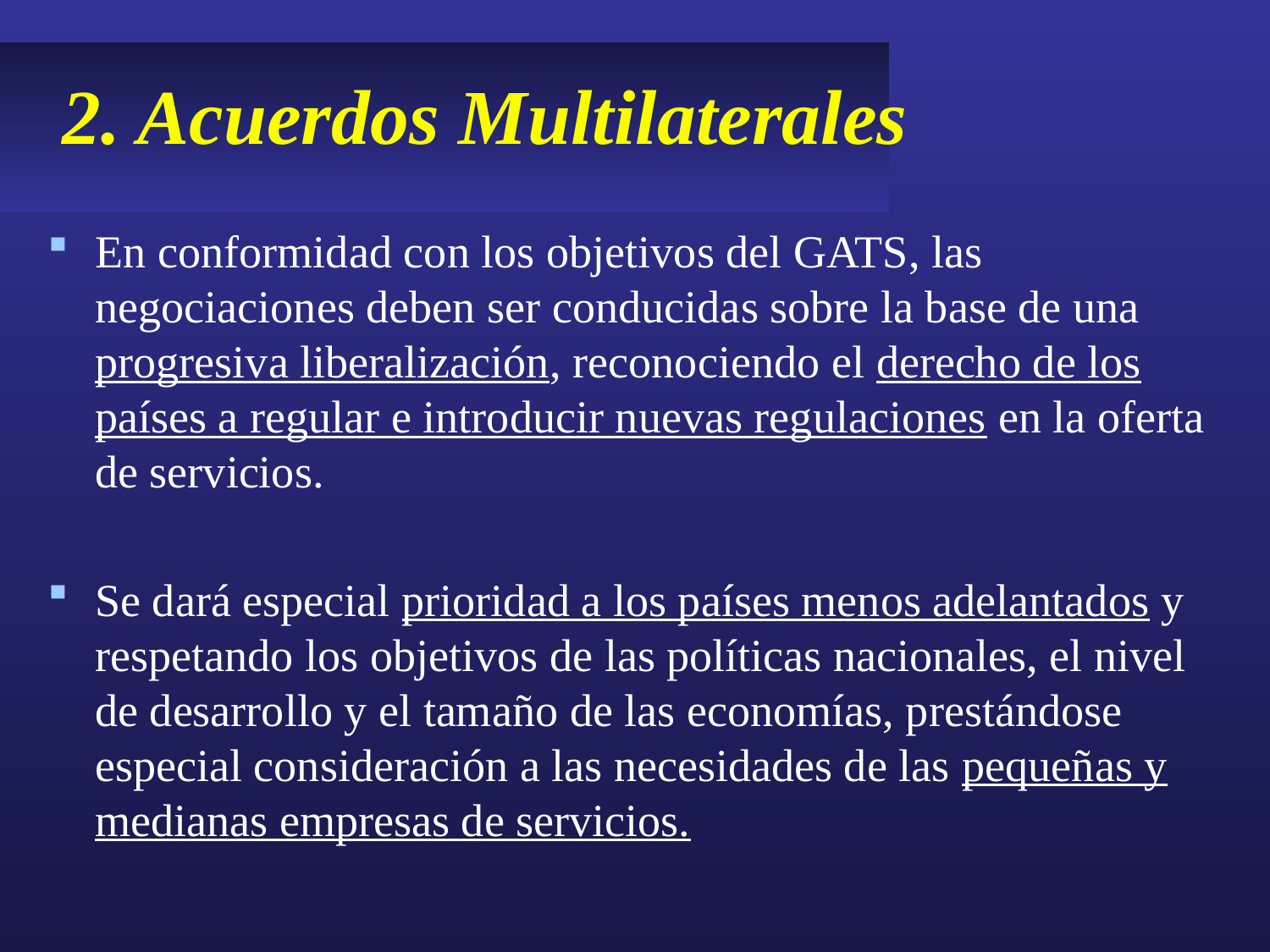

# 2. Acuerdos Multilaterales

En conformidad con los objetivos del GATS, las negociaciones deben ser conducidas sobre la base de una progresiva liberalización, reconociendo el derecho de los países a regular e introducir nuevas regulaciones en la oferta de servicios.

Se dará especial prioridad a los países menos adelantados y respetando los objetivos de las políticas nacionales, el nivel de desarrollo y el tamaño de las economías, prestándose especial consideración a las necesidades de las pequeñas y medianas empresas de servicios.